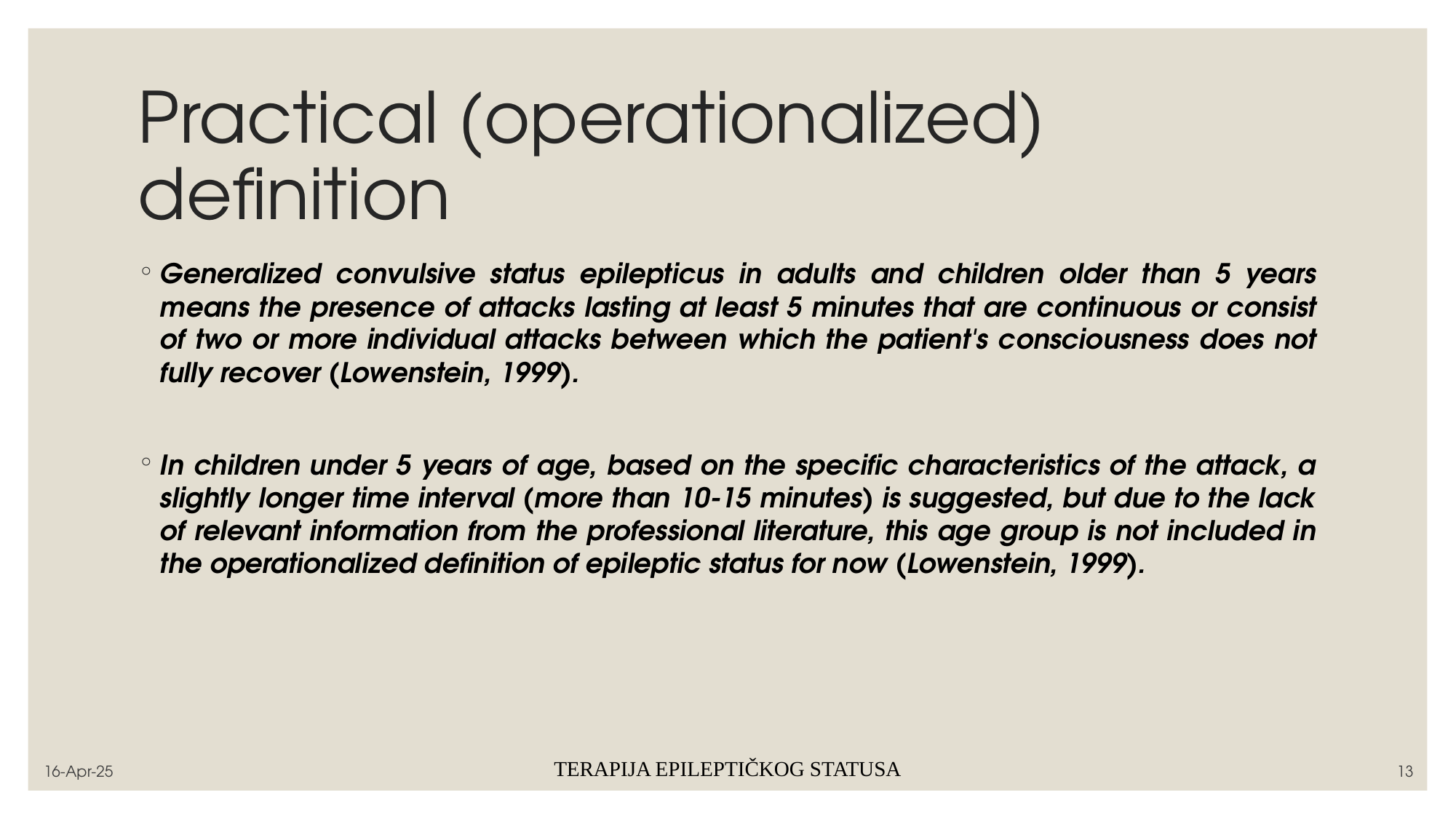

# Practical (operationalized) definition
Generalized convulsive status epilepticus in adults and children older than 5 years means the presence of attacks lasting at least 5 minutes that are continuous or consist of two or more individual attacks between which the patient's consciousness does not fully recover (Lowenstein, 1999).

In children under 5 years of age, based on the specific characteristics of the attack, a slightly longer time interval (more than 10-15 minutes) is suggested, but due to the lack of relevant information from the professional literature, this age group is not included in the operationalized definition of epileptic status for now (Lowenstein, 1999).
16-Apr-25
TERAPIJA EPILEPTIČKOG STATUSA
13